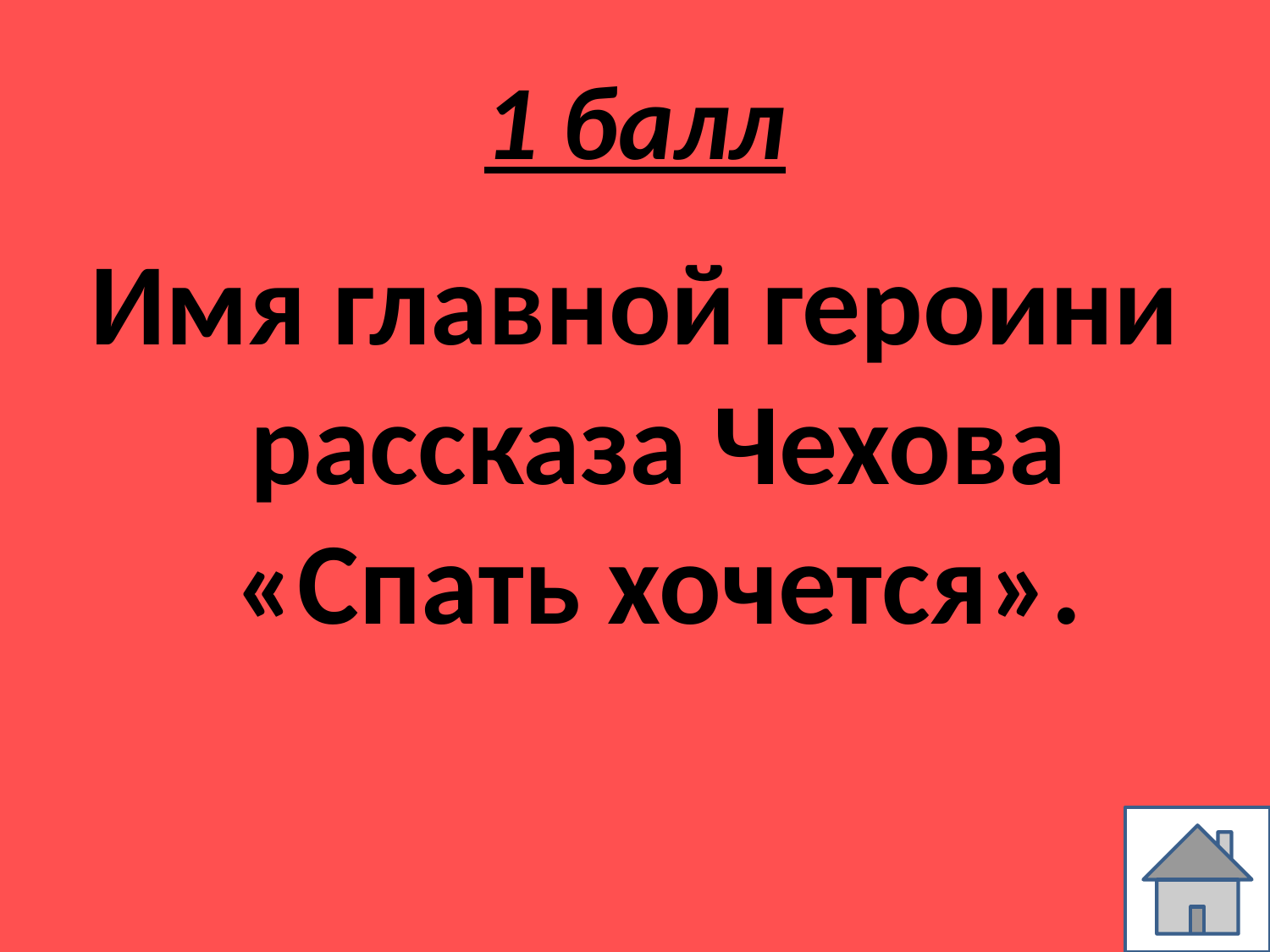

# 1 балл
Имя главной героини рассказа Чехова «Спать хочется».